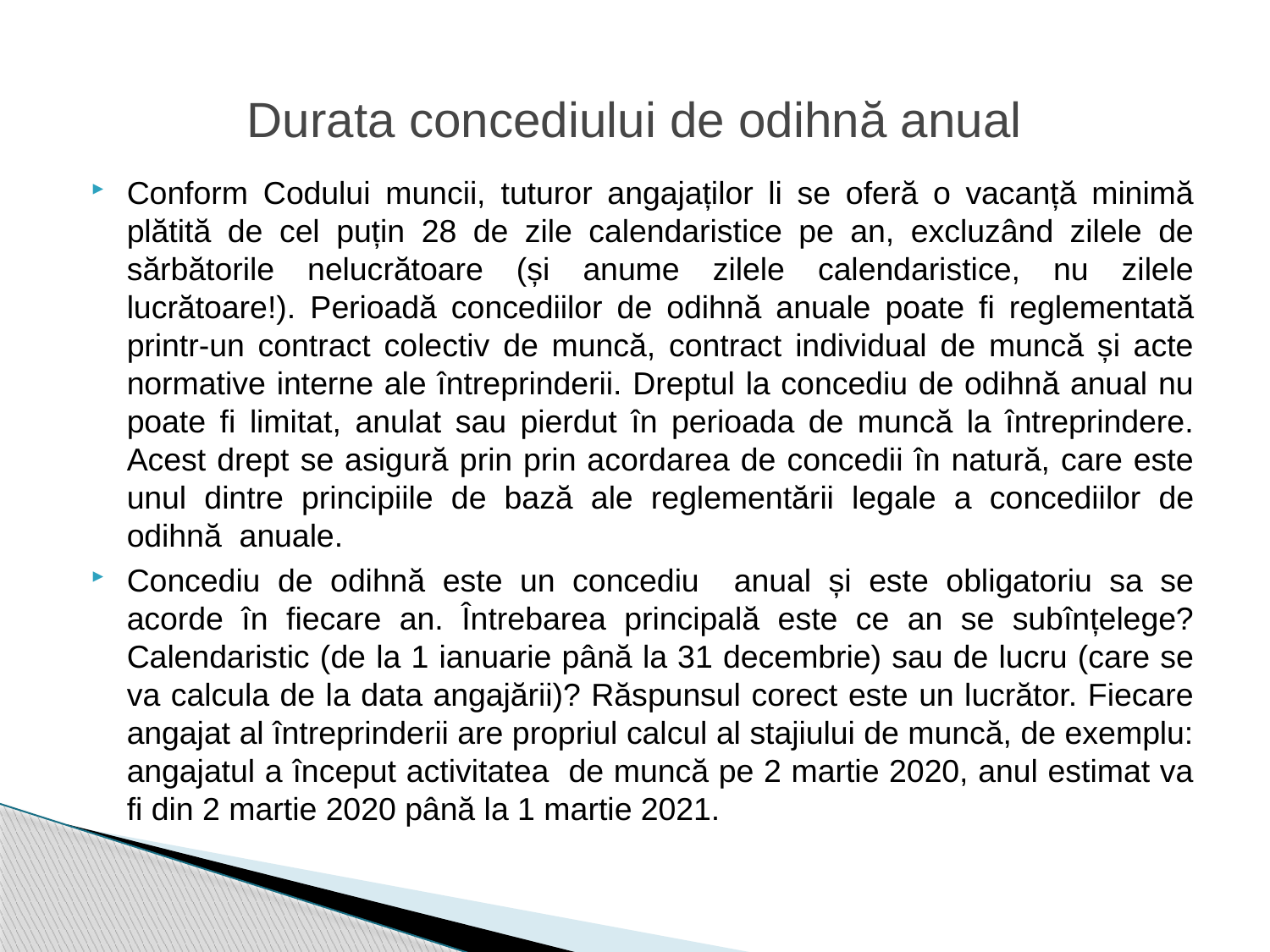

# Durata concediului de odihnă anual
Conform Codului muncii, tuturor angajaților li se oferă o vacanță minimă plătită de cel puțin 28 de zile calendaristice pe an, excluzând zilele de sărbătorile nelucrătoare (și anume zilele calendaristice, nu zilele lucrătoare!). Perioadă concediilor de odihnă anuale poate fi reglementată printr-un contract colectiv de muncă, contract individual de muncă și acte normative interne ale întreprinderii. Dreptul la concediu de odihnă anual nu poate fi limitat, anulat sau pierdut în perioada de muncă la întreprindere. Acest drept se asigură prin prin acordarea de concedii în natură, care este unul dintre principiile de bază ale reglementării legale a concediilor de odihnă  anuale.
Concediu de odihnă este un concediu  anual și este obligatoriu sa se acorde în fiecare an. Întrebarea principală este ce an se subînțelege? Calendaristic (de la 1 ianuarie până la 31 decembrie) sau de lucru (care se va calcula de la data angajării)? Răspunsul corect este un lucrător. Fiecare angajat al întreprinderii are propriul calcul al stajiului de muncă, de exemplu: angajatul a început activitatea  de muncă pe 2 martie 2020, anul estimat va fi din 2 martie 2020 până la 1 martie 2021.